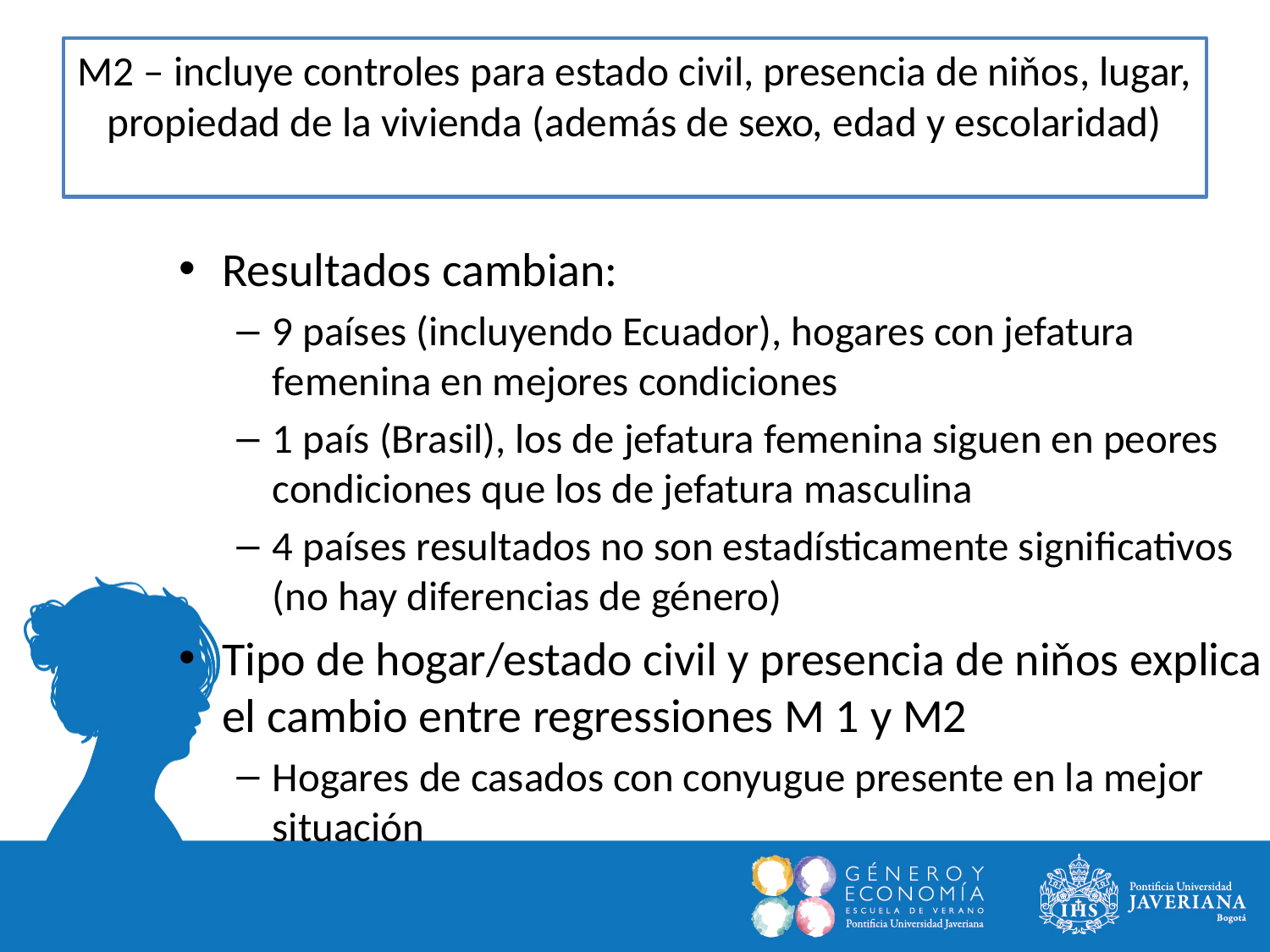

M2 – incluye controles para estado civil, presencia de niňos, lugar, propiedad de la vivienda (además de sexo, edad y escolaridad)
Resultados cambian:
9 países (incluyendo Ecuador), hogares con jefatura femenina en mejores condiciones
1 país (Brasil), los de jefatura femenina siguen en peores condiciones que los de jefatura masculina
4 países resultados no son estadísticamente significativos (no hay diferencias de género)
Tipo de hogar/estado civil y presencia de niňos explica el cambio entre regressiones M 1 y M2
Hogares de casados con conyugue presente en la mejor situación